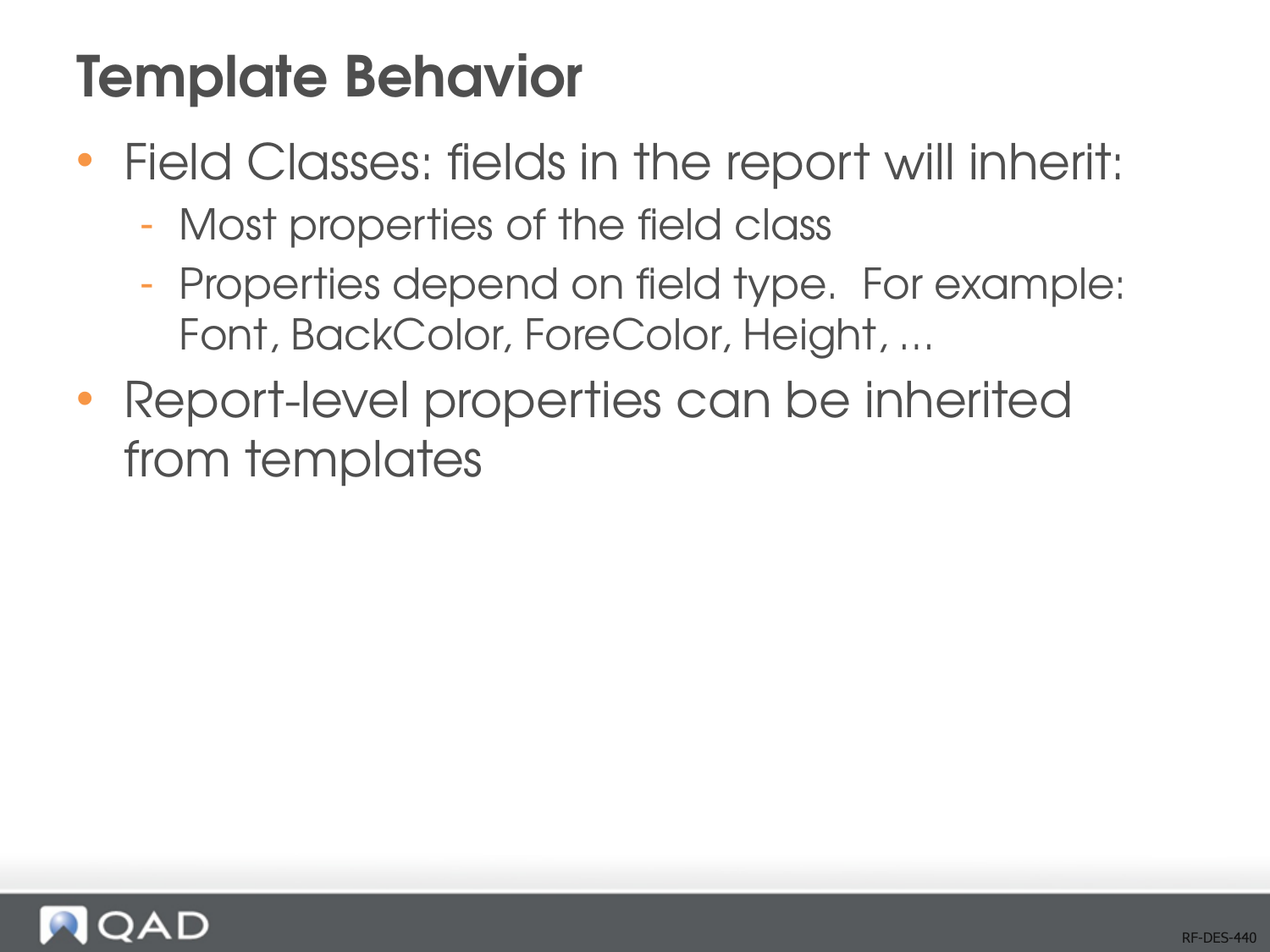

# Template Behavior
Field Classes: fields in the report will inherit:
Most properties of the field class
Properties depend on field type.  For example:
Font, BackColor, ForeColor, Height, …
Report-level properties can be inherited from templates
RF-DES-440